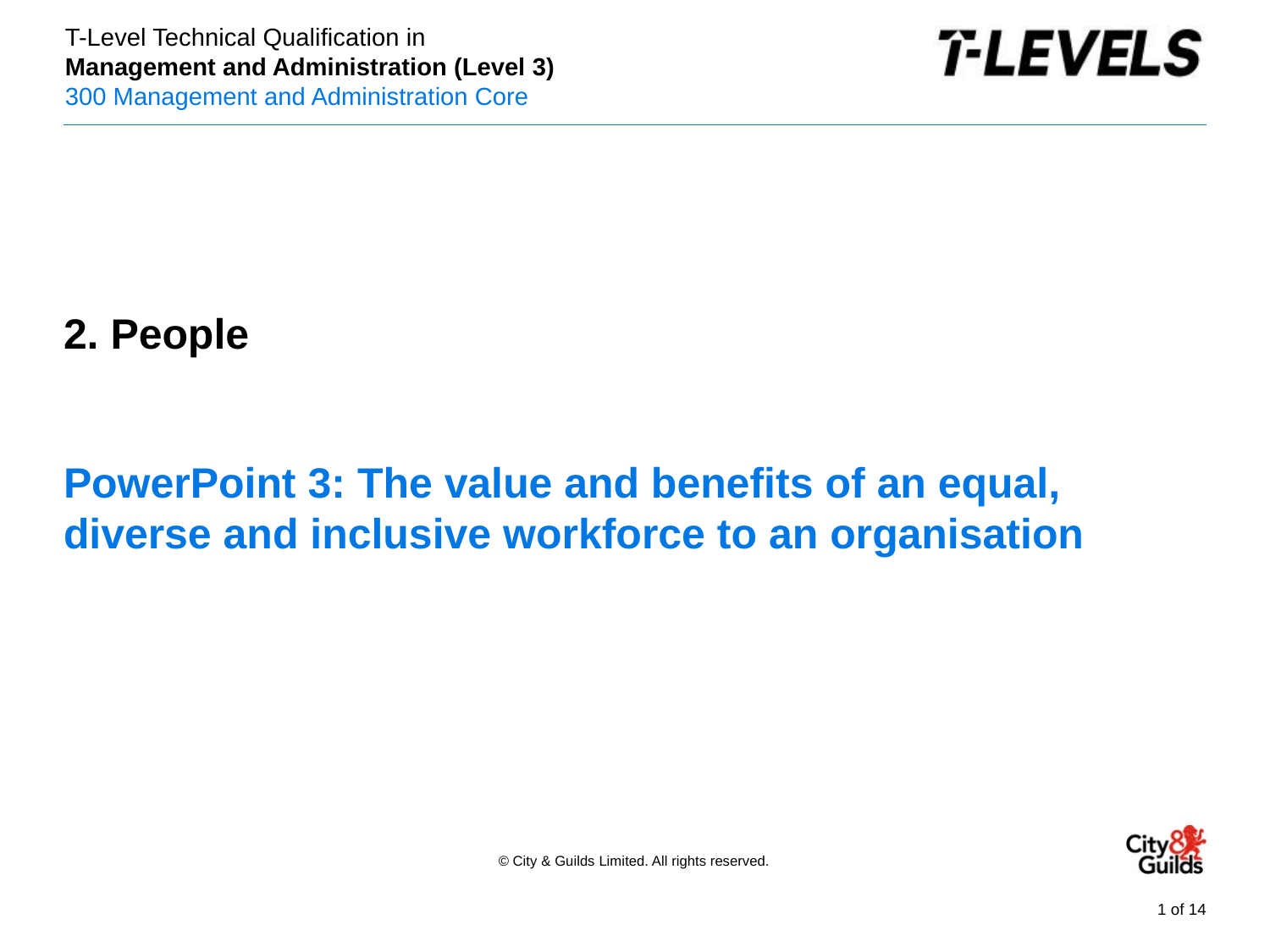

PowerPoint presentation
2. People
# PowerPoint 3: The value and benefits of an equal, diverse and inclusive workforce to an organisation